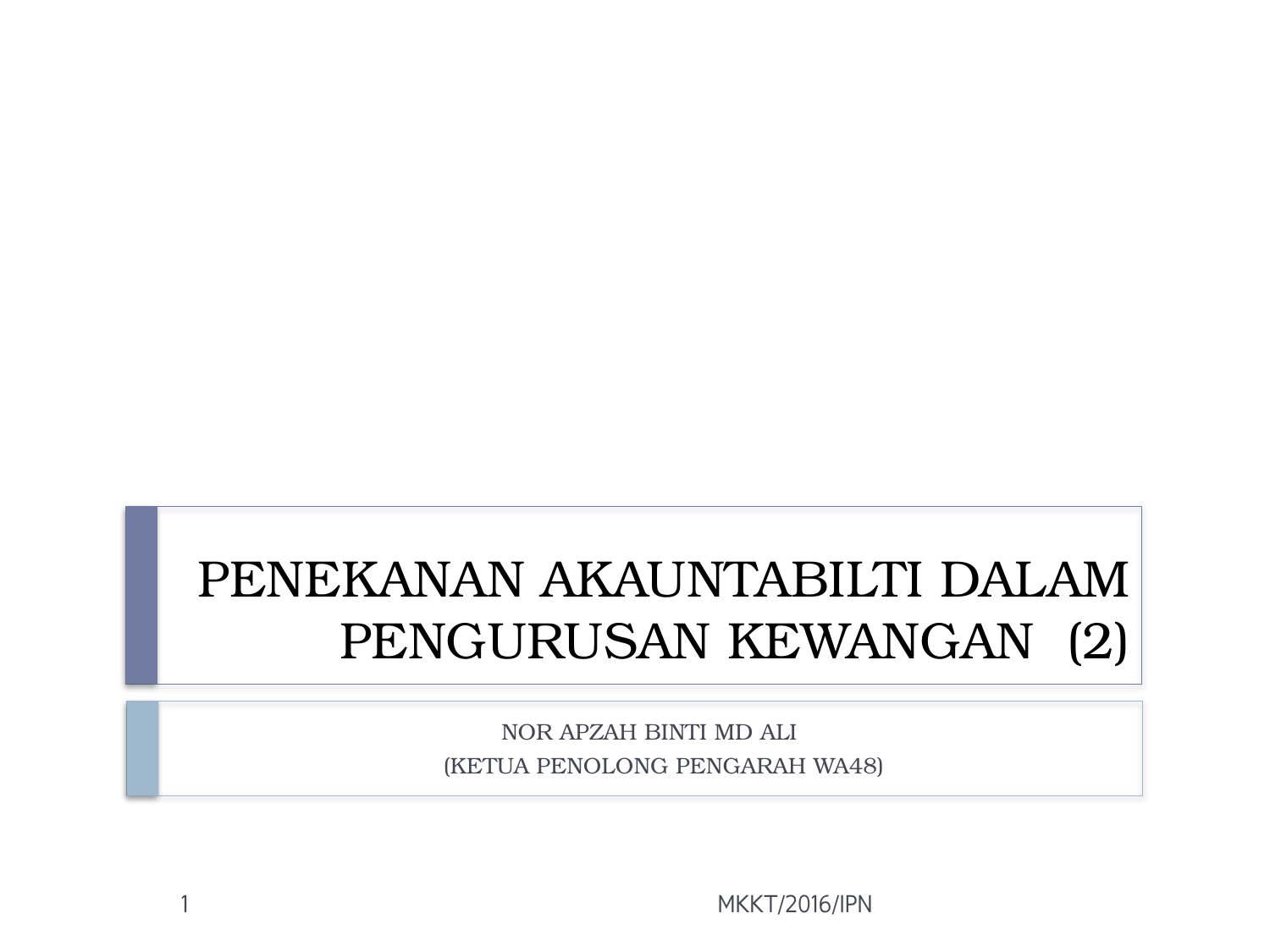

# PENEKANAN AKAUNTABILTI DALAM PENGURUSAN KEWANGAN  (2)
 NOR APZAH BINTI MD ALI
     (KETUA PENOLONG PENGARAH WA48)
1
MKKT/2016/IPN